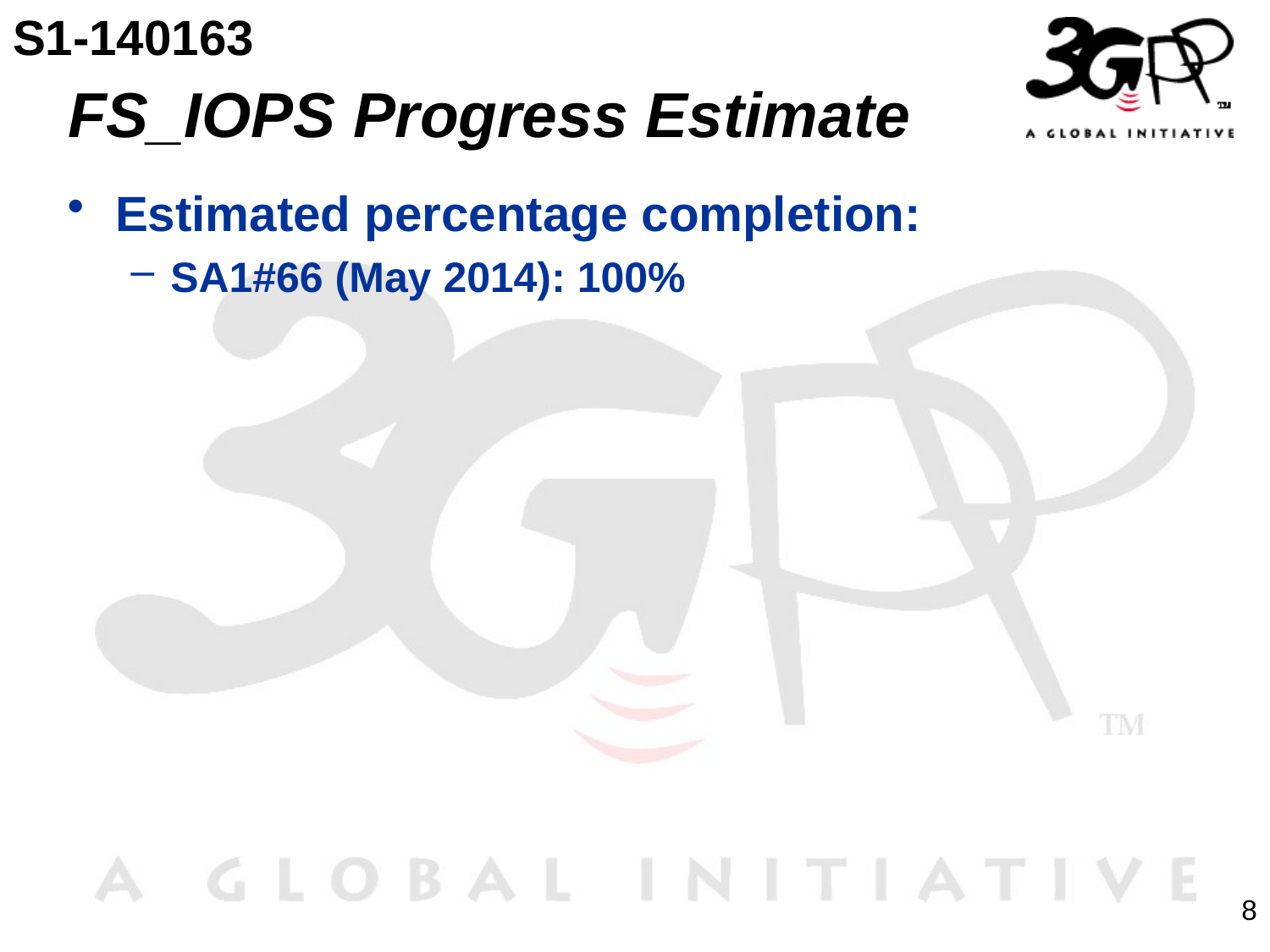

S1-140163
# FS_IOPS Progress Estimate
Estimated percentage completion:
SA1#66 (May 2014): 100%
8